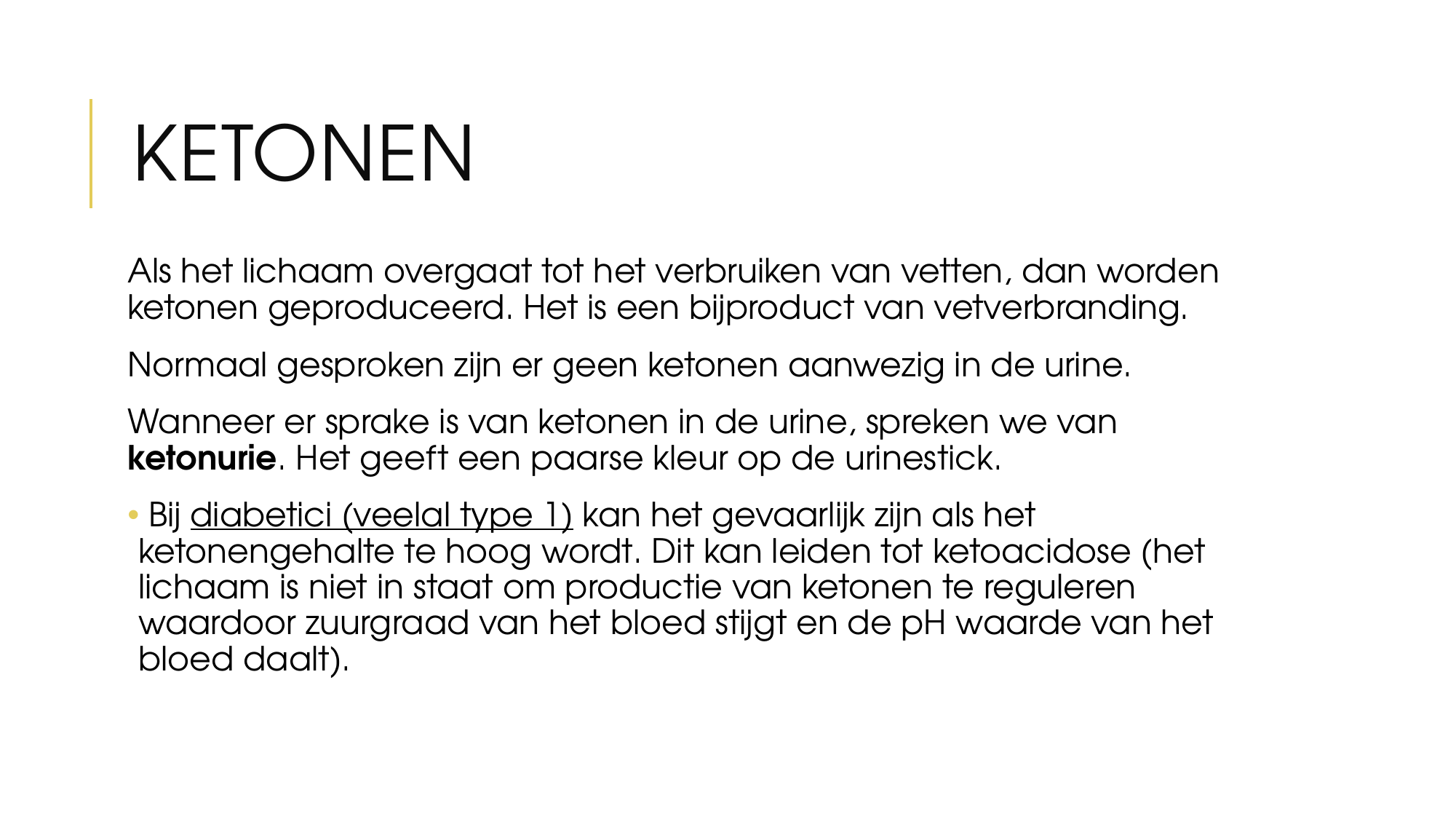

# ketonen
Als het lichaam overgaat tot het verbruiken van vetten, dan worden ketonen geproduceerd. Het is een bijproduct van vetverbranding.
Normaal gesproken zijn er geen ketonen aanwezig in de urine.
Wanneer er sprake is van ketonen in de urine, spreken we van ketonurie. Het geeft een paarse kleur op de urinestick.
 Bij diabetici (veelal type 1) kan het gevaarlijk zijn als het ketonengehalte te hoog wordt. Dit kan leiden tot ketoacidose (het lichaam is niet in staat om productie van ketonen te reguleren waardoor zuurgraad van het bloed stijgt en de pH waarde van het bloed daalt).